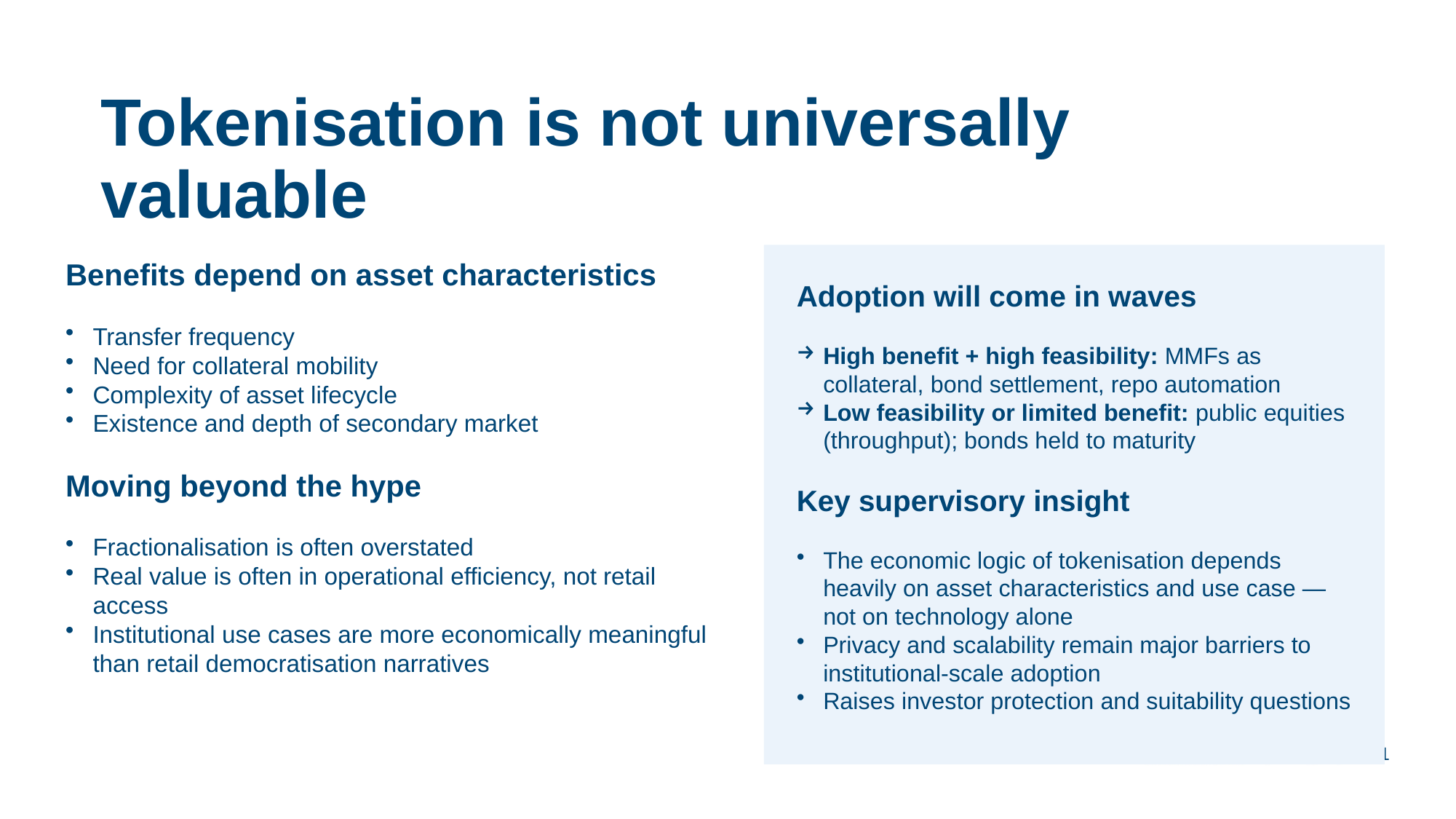

# Tokenisation is not universally valuable
Benefits depend on asset characteristics

Transfer frequency
Need for collateral mobility
Complexity of asset lifecycle
Existence and depth of secondary market

Moving beyond the hype

Fractionalisation is often overstated
Real value is often in operational efficiency, not retail access
Institutional use cases are more economically meaningful than retail democratisation narratives
Adoption will come in waves

High benefit + high feasibility: MMFs as collateral, bond settlement, repo automation
Low feasibility or limited benefit: public equities (throughput); bonds held to maturity

Key supervisory insight

The economic logic of tokenisation depends heavily on asset characteristics and use case — not on technology alone
Privacy and scalability remain major barriers to institutional-scale adoption
Raises investor protection and suitability questions
11